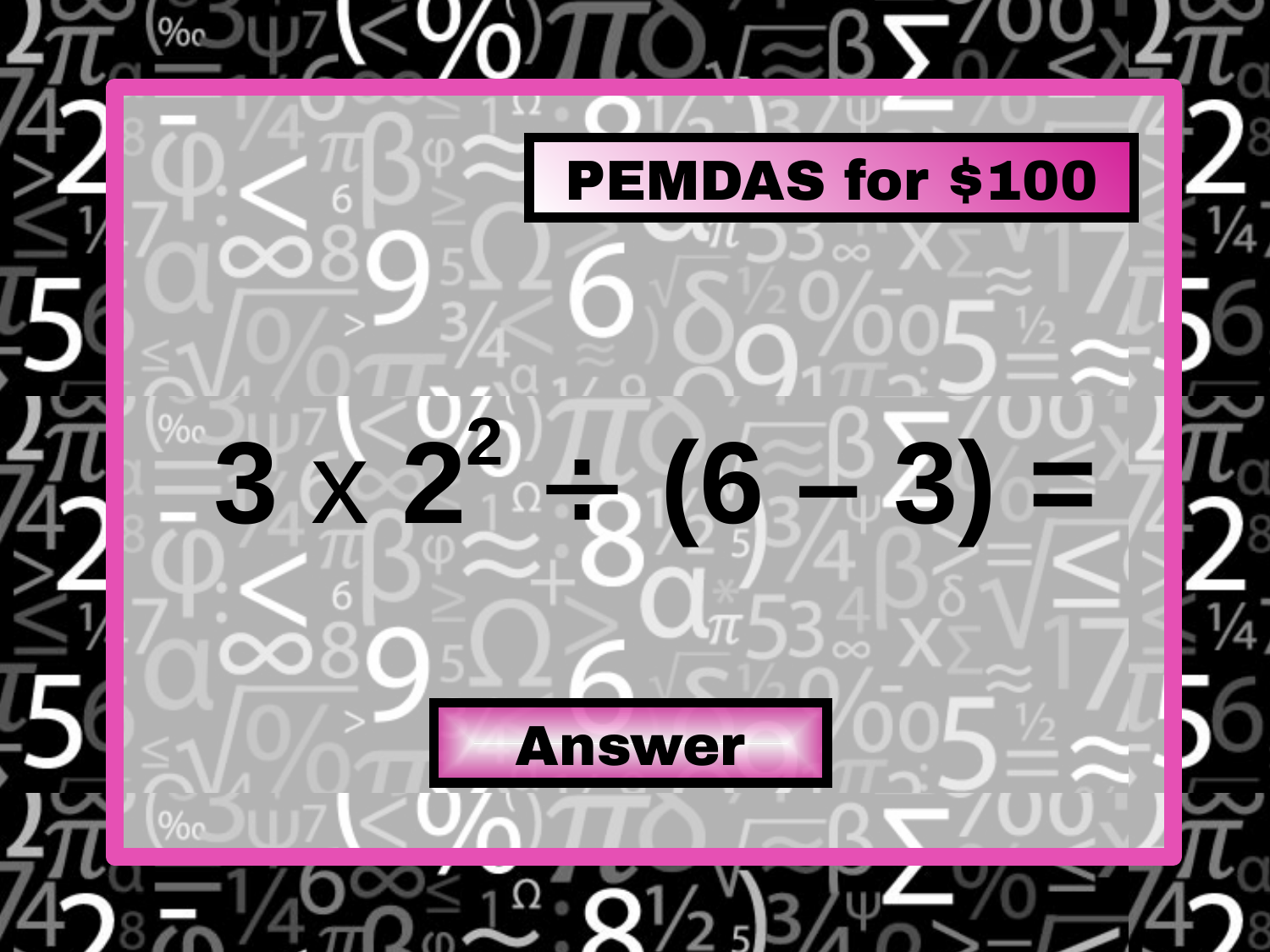

PEMDAS for $100
3 x 22 ÷ (6 – 3) =
Answer